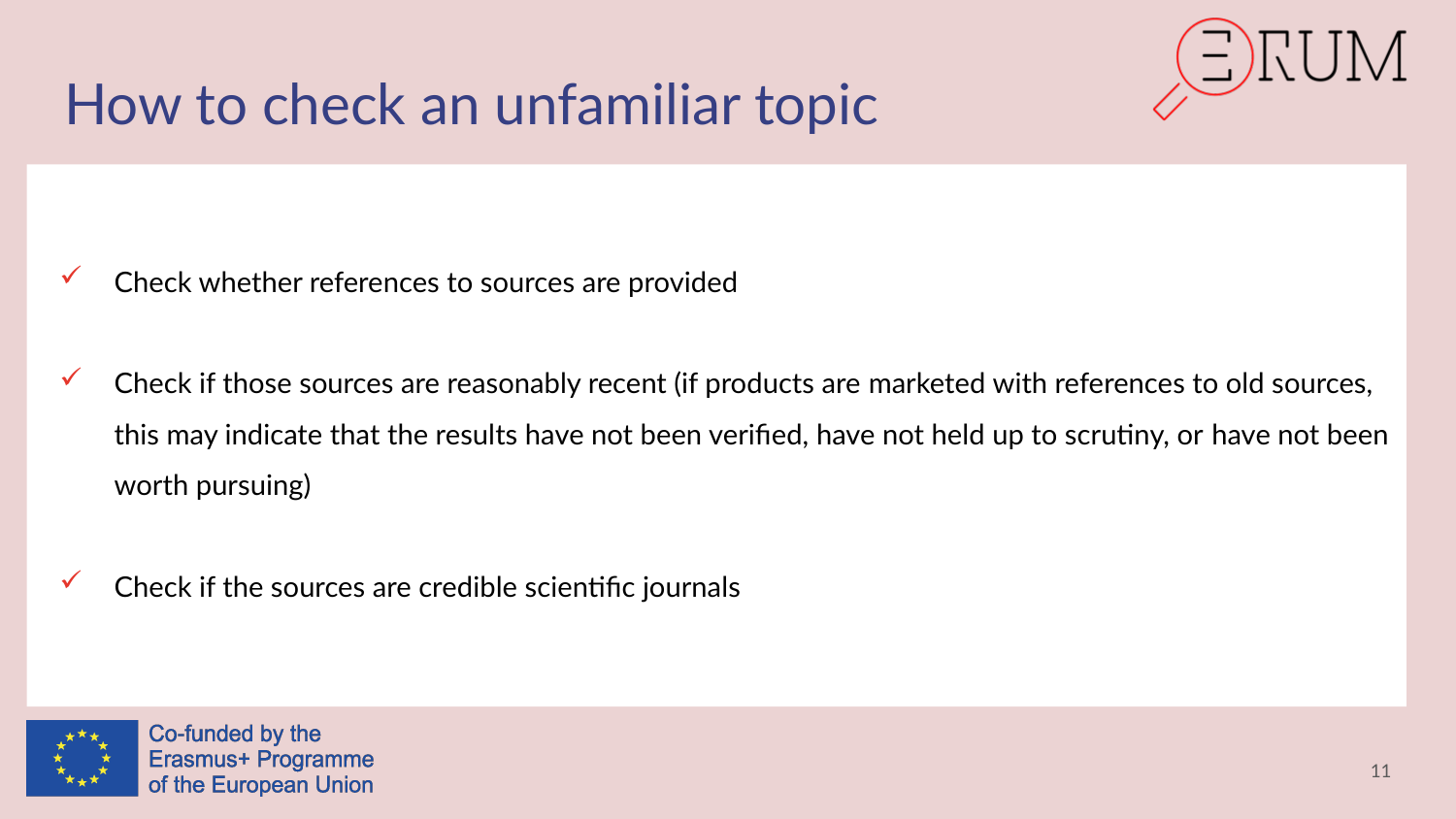

# How to check an unfamiliar topic

Check whether references to sources are provided

Check if those sources are reasonably recent (if products are marketed with references to old sources, this may indicate that the results have not been verified, have not held up to scrutiny, or have not been worth pursuing)

Check if the sources are credible scientific journals
11